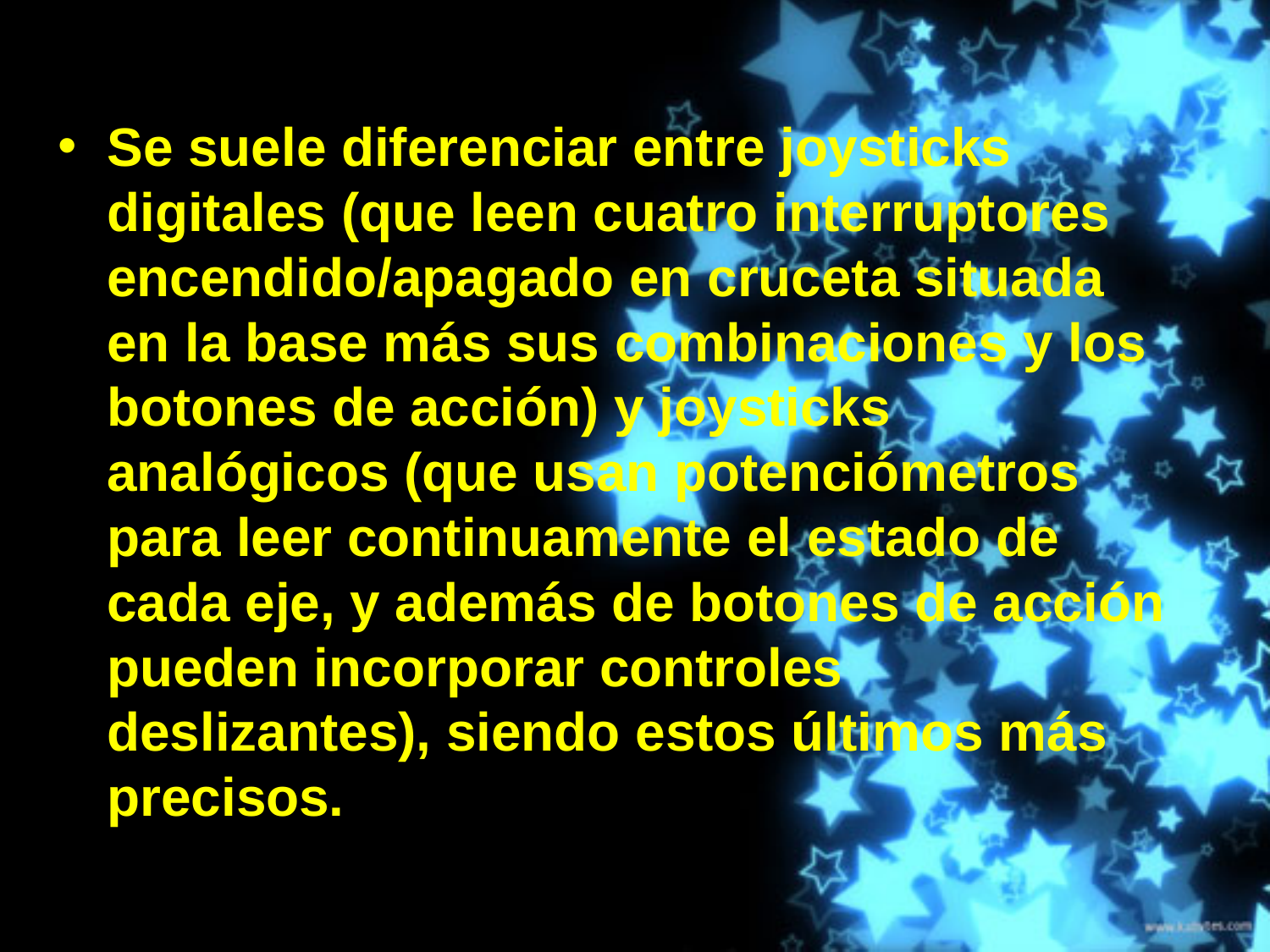

Se suele diferenciar entre joysticks digitales (que leen cuatro interruptores encendido/apagado en cruceta situada en la base más sus combinaciones y los botones de acción) y joysticks analógicos (que usan potenciómetros para leer continuamente el estado de cada eje, y además de botones de acción pueden incorporar controles deslizantes), siendo estos últimos más precisos.